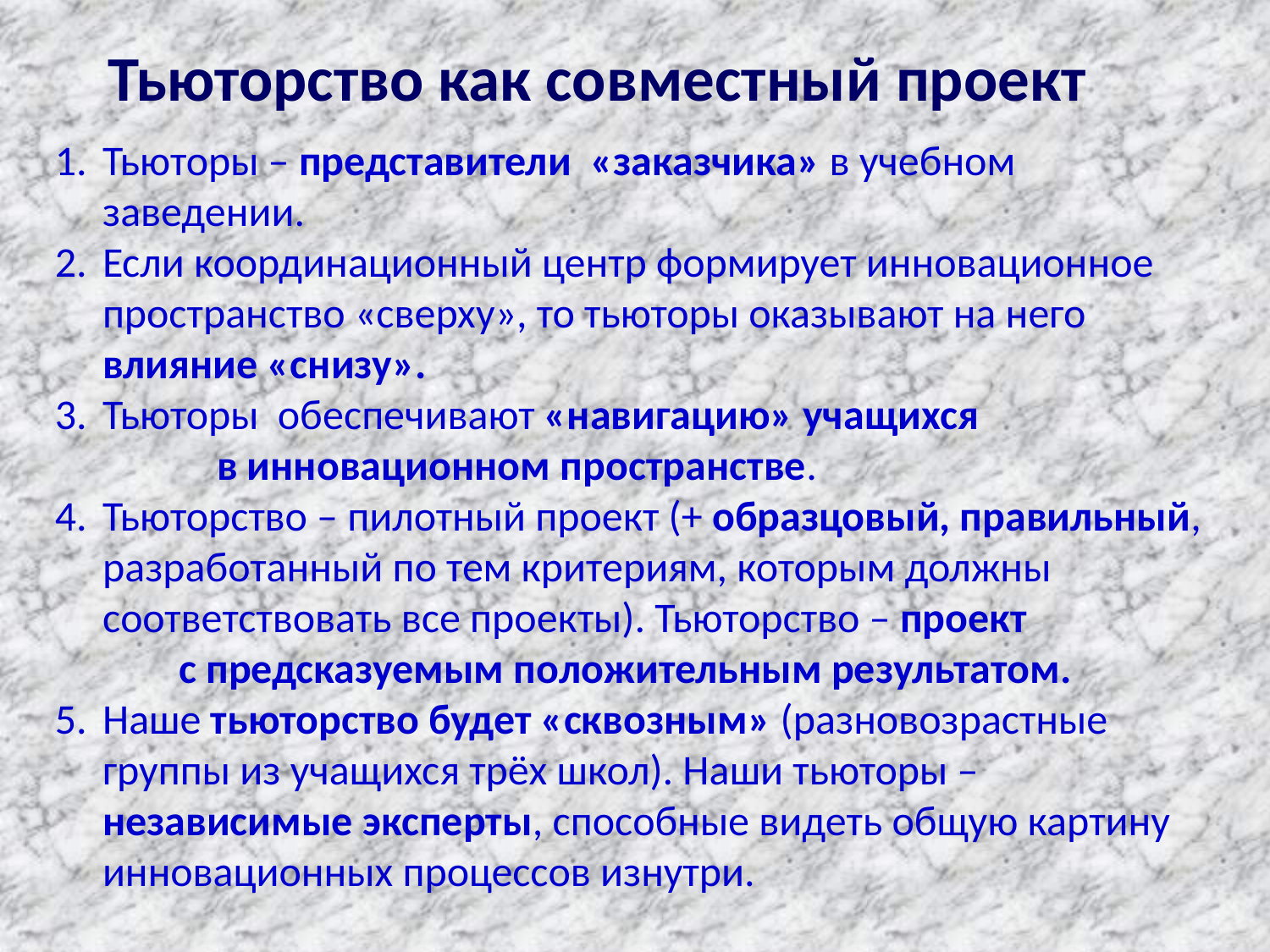

Тьюторство как совместный проект
Тьюторы – представители  «заказчика» в учебном заведении.
Если координационный центр формирует инновационное пространство «сверху», то тьюторы оказывают на него влияние «снизу».
Тьюторы  обеспечивают «навигацию» учащихся                                      в инновационном пространстве.
Тьюторство – пилотный проект (+ образцовый, правильный, разработанный по тем критериям, которым должны соответствовать все проекты). Тьюторство – проект                             с предсказуемым положительным результатом.
Наше тьюторство будет «сквозным» (разновозрастные группы из учащихся трёх школ). Наши тьюторы – независимые эксперты, способные видеть общую картину инновационных процессов изнутри.